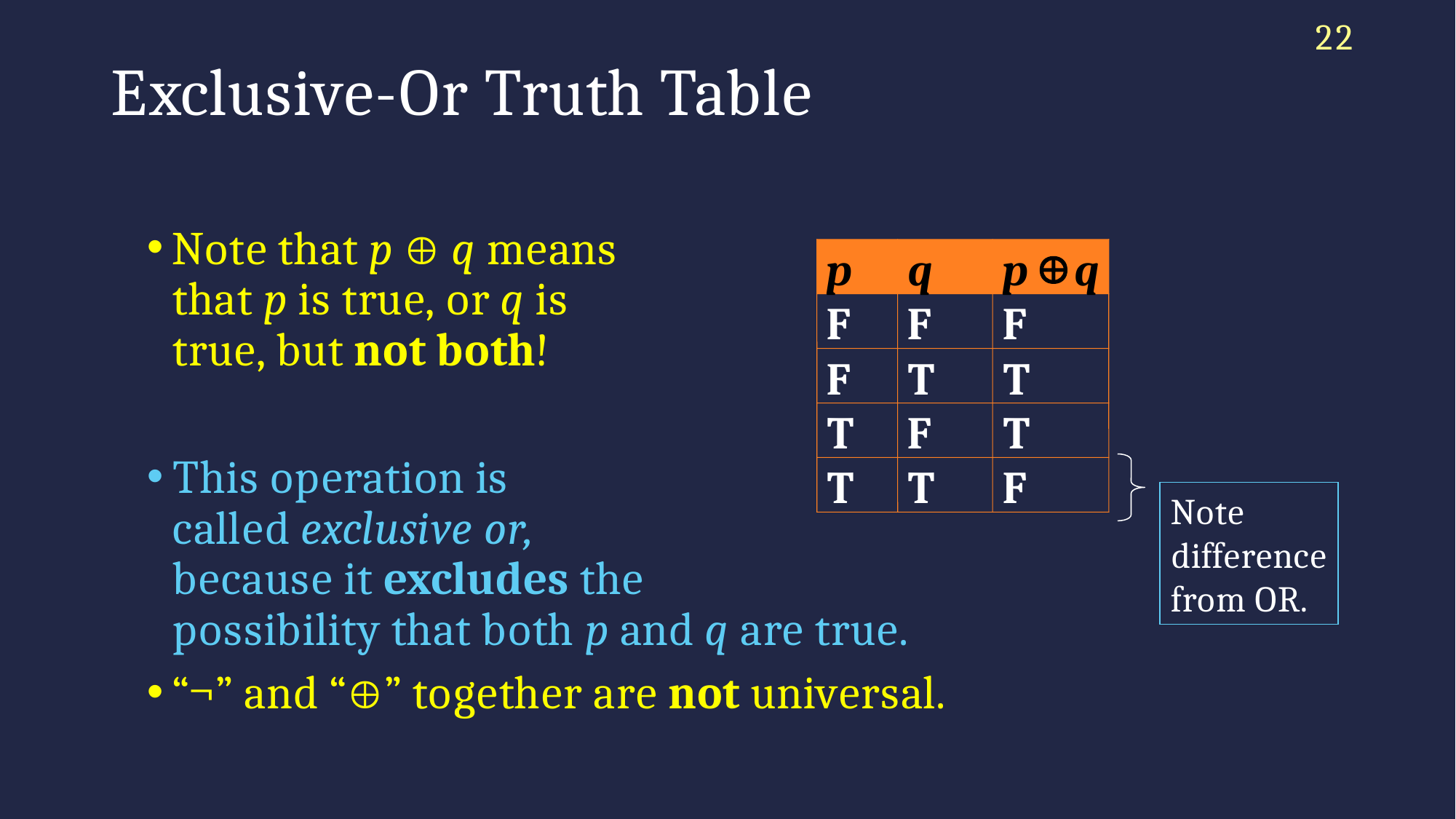

22
# Exclusive-Or Truth Table
Note that p ⊕ q means
that p is true, or q is
true, but not both!

This operation is
called exclusive or,
because it excludes the
possibility that both p and q are true.
“¬” and “⊕” together are not universal.
⊕

p
q
p
q

F
F
F
F
T
T
T
F
T

Note
difference
from OR.
T
T
F